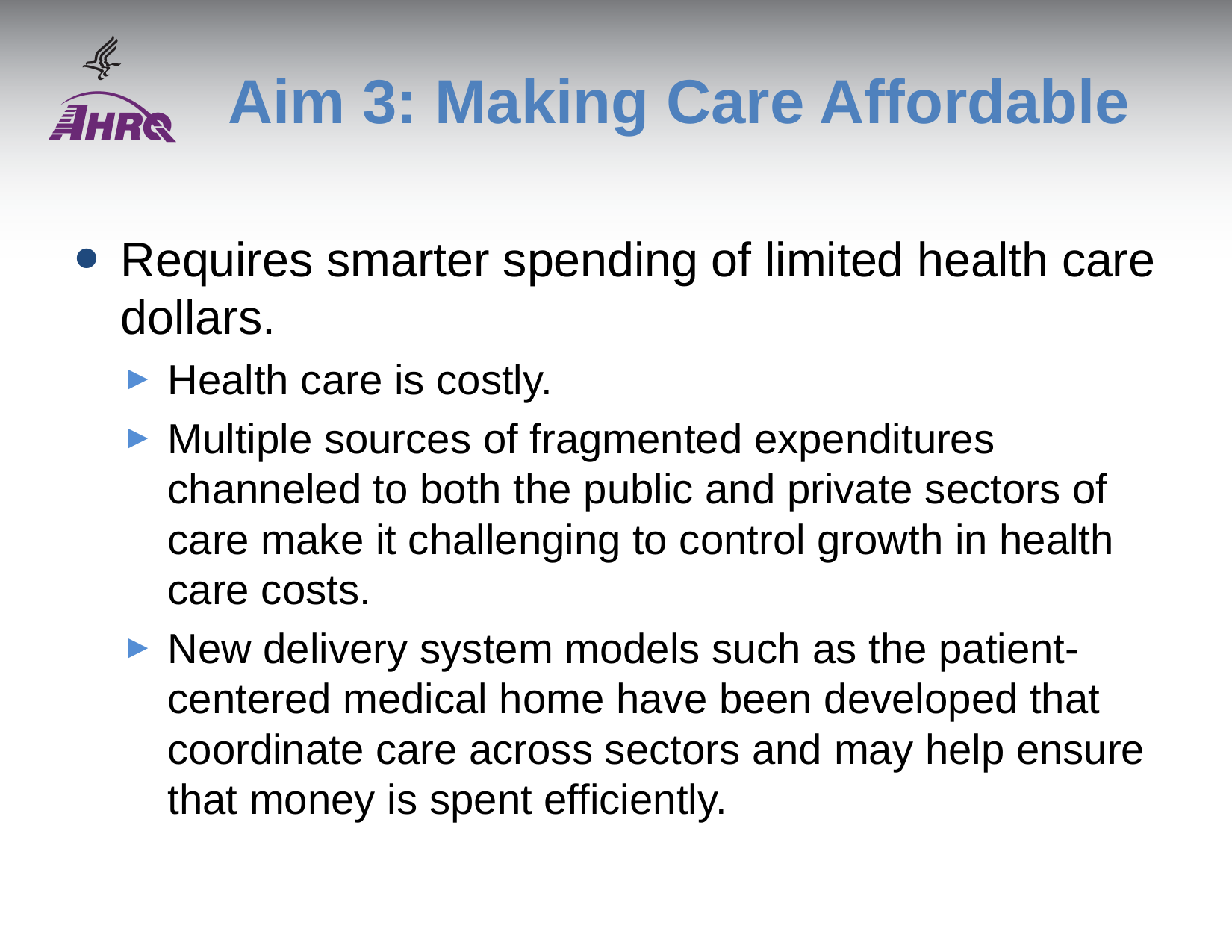

# Aim 3: Making Care Affordable
Requires smarter spending of limited health care dollars.
Health care is costly.
Multiple sources of fragmented expenditures channeled to both the public and private sectors of care make it challenging to control growth in health care costs.
New delivery system models such as the patient-centered medical home have been developed that coordinate care across sectors and may help ensure that money is spent efficiently.